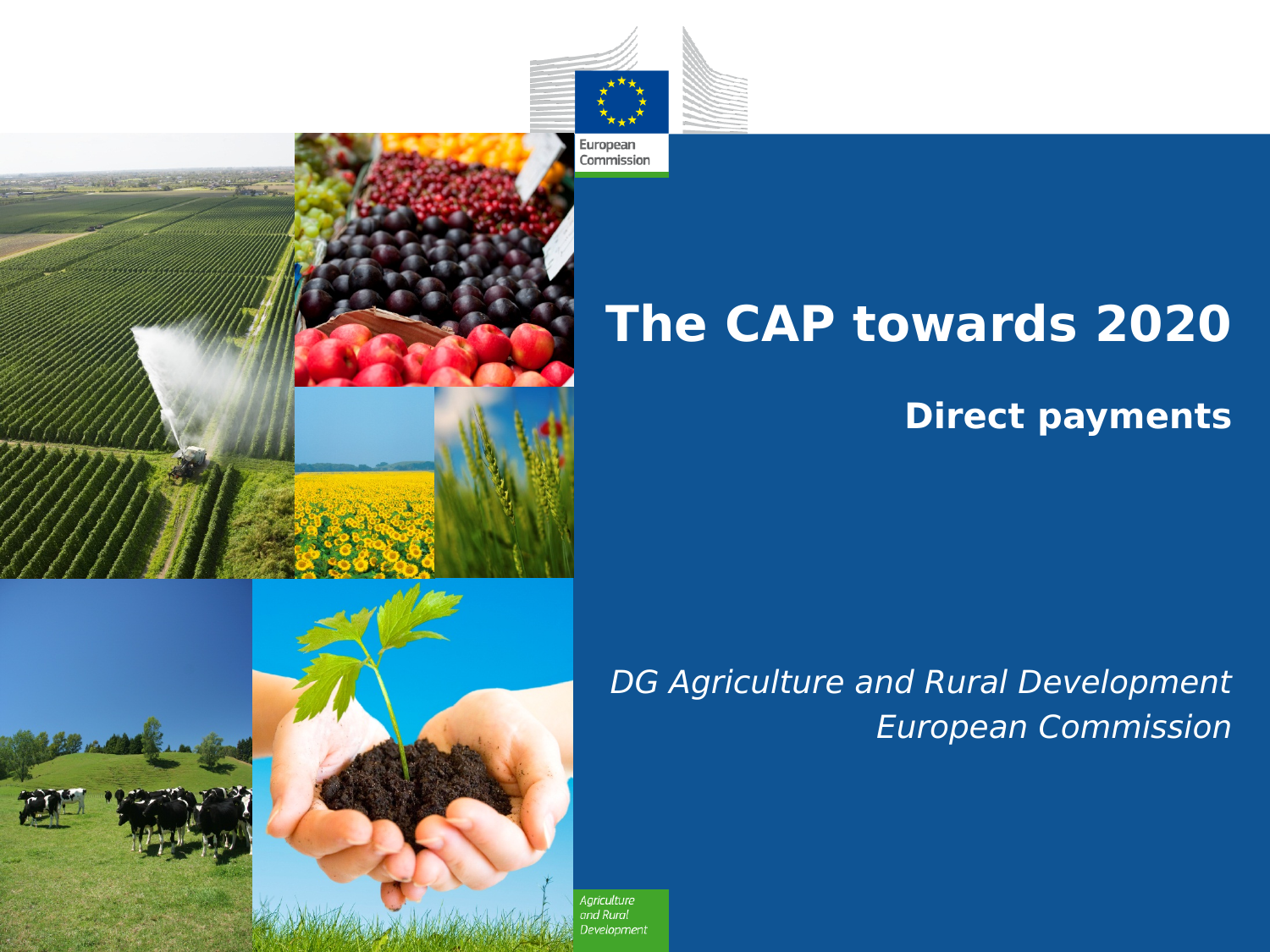

# The CAP towards 2020 Direct payments
DG Agriculture and Rural Development
European Commission